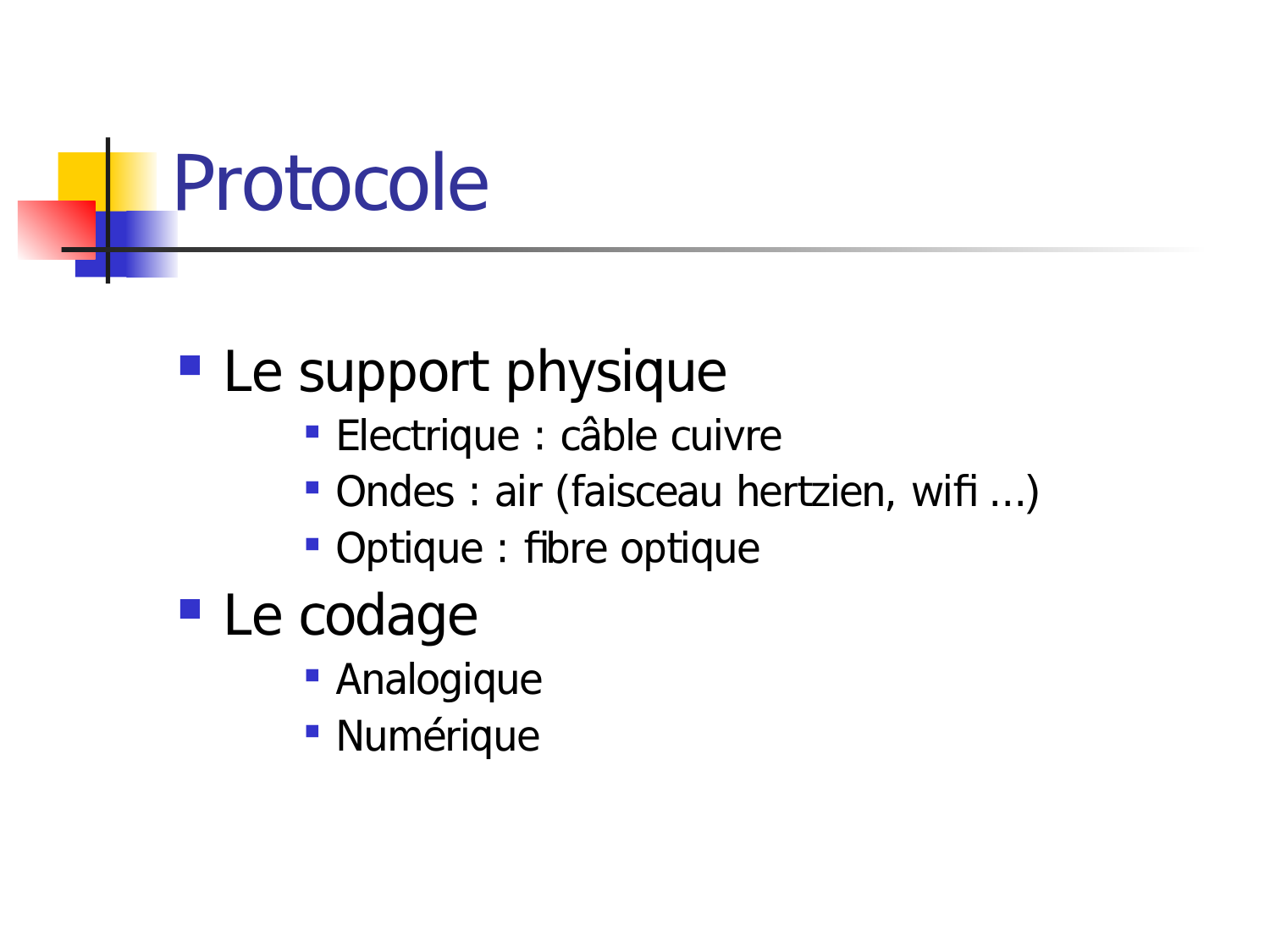

# Protocole
Le support physique
Electrique : câble cuivre
Ondes : air (faisceau hertzien, wifi ...)‏
Optique : fibre optique
Le codage
Analogique
Numérique